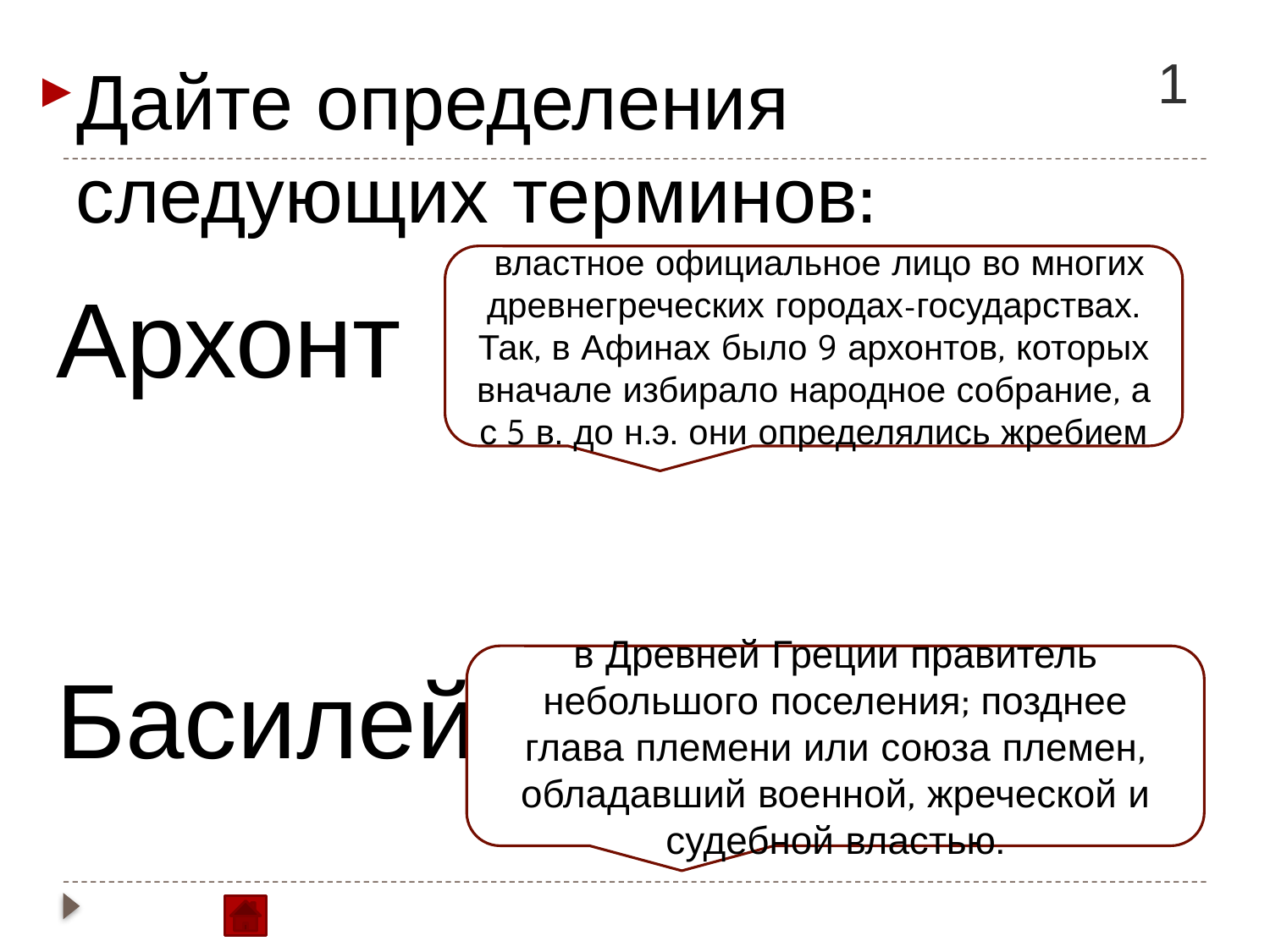

# 1
Дайте определения следующих терминов:
 властное официальное лицо во многих древнегреческих городах-государствах. Так, в Афинах было 9 архонтов, которых вначале избирало народное собрание, а с 5 в. до н.э. они определялись жребием
Архонт

Басилей
в Древней Греции правитель небольшого поселения; позднее глава племени или союза племен, обладавший военной, жреческой и судебной властью.